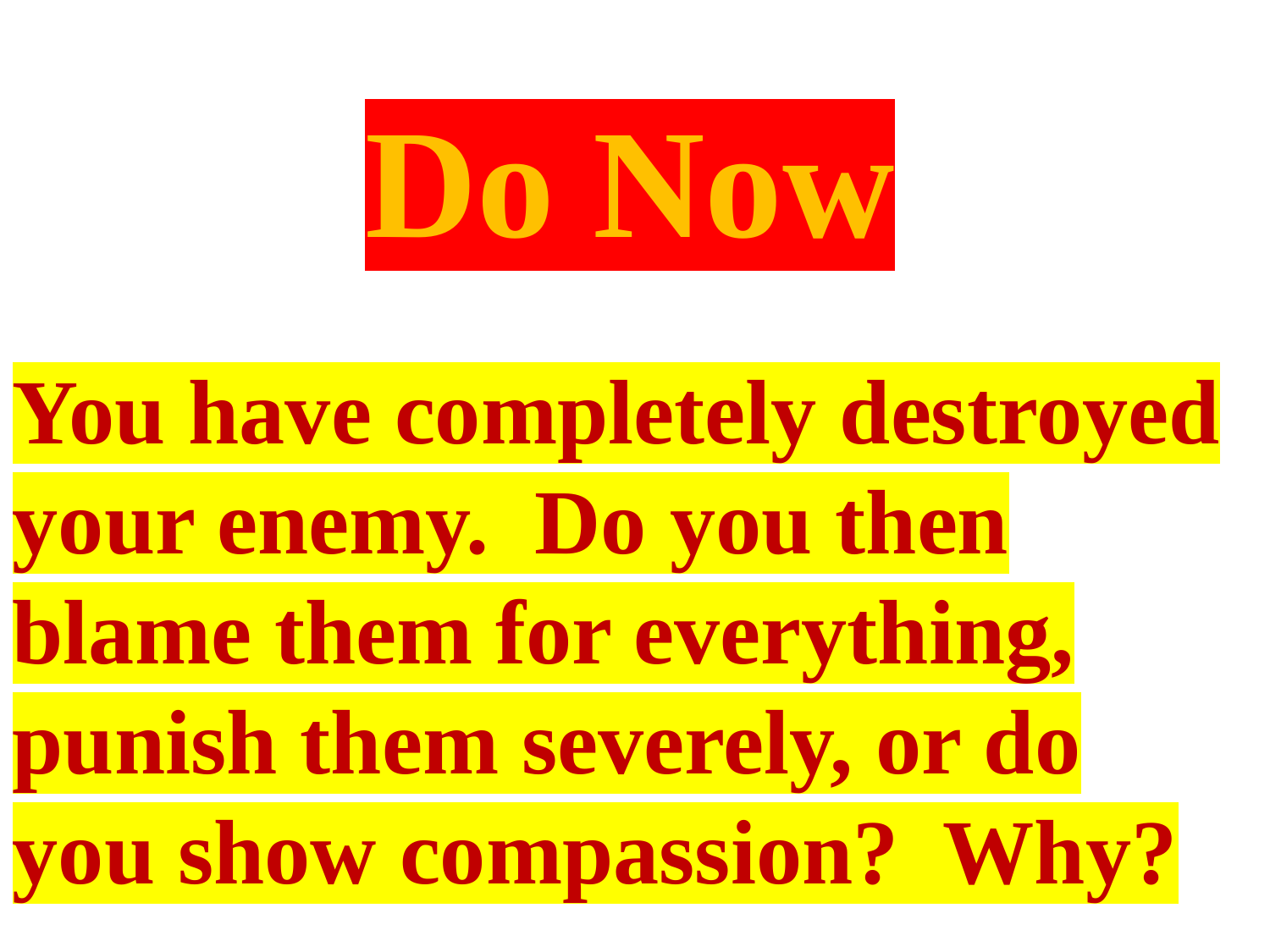

Do Now
You have completely destroyed your enemy.  Do you then blame them for everything, punish them severely, or do you show compassion?  Why?